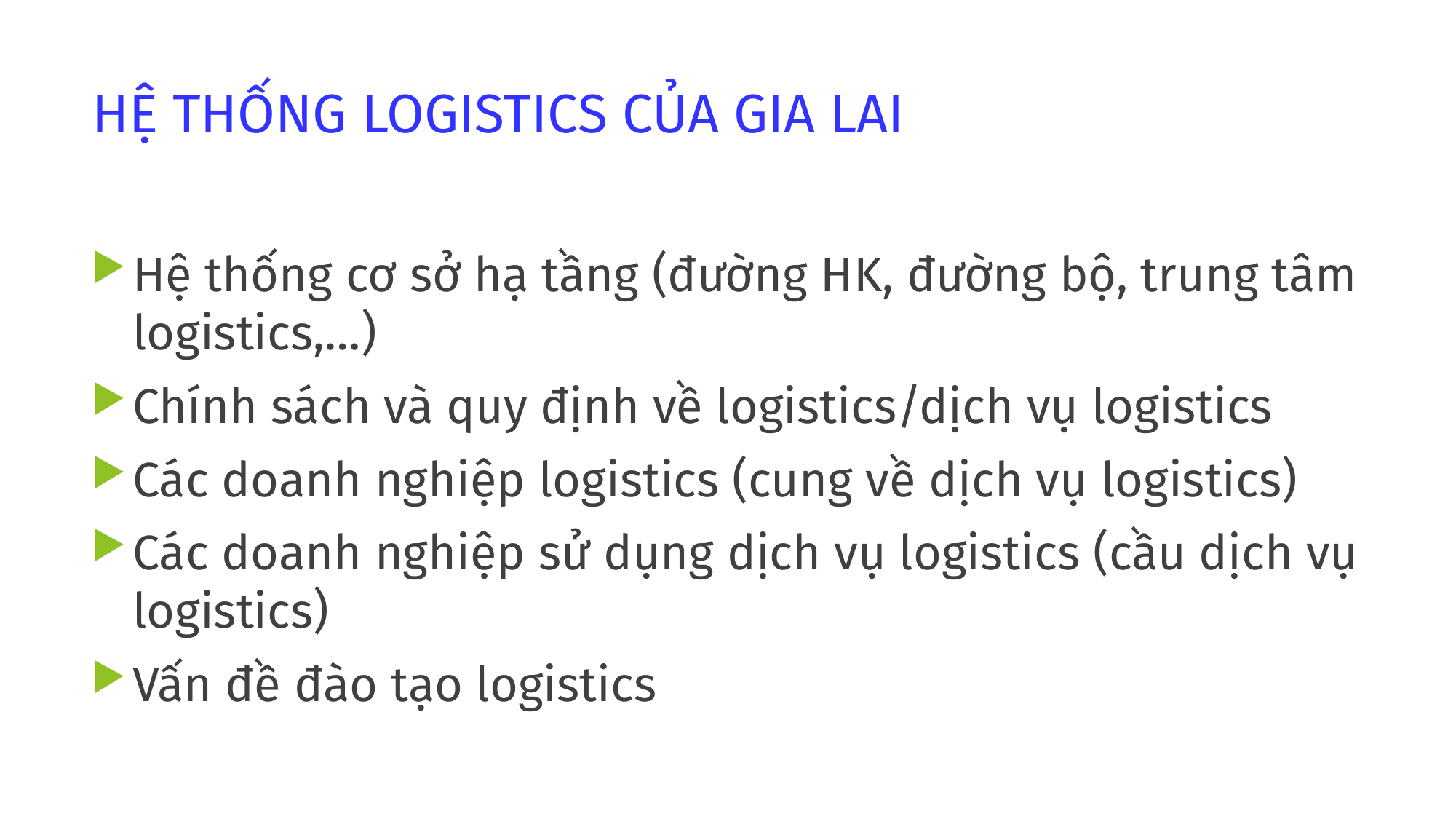

# HỆ THỐNG LOGISTICS CỦA GIA LAI
Hệ thống cơ sở hạ tầng (đường HK, đường bộ, trung tâm logistics,…)
Chính sách và quy định về logistics/dịch vụ logistics
Các doanh nghiệp logistics (cung về dịch vụ logistics)
Các doanh nghiệp sử dụng dịch vụ logistics (cầu dịch vụ logistics)
Vấn đề đào tạo logistics